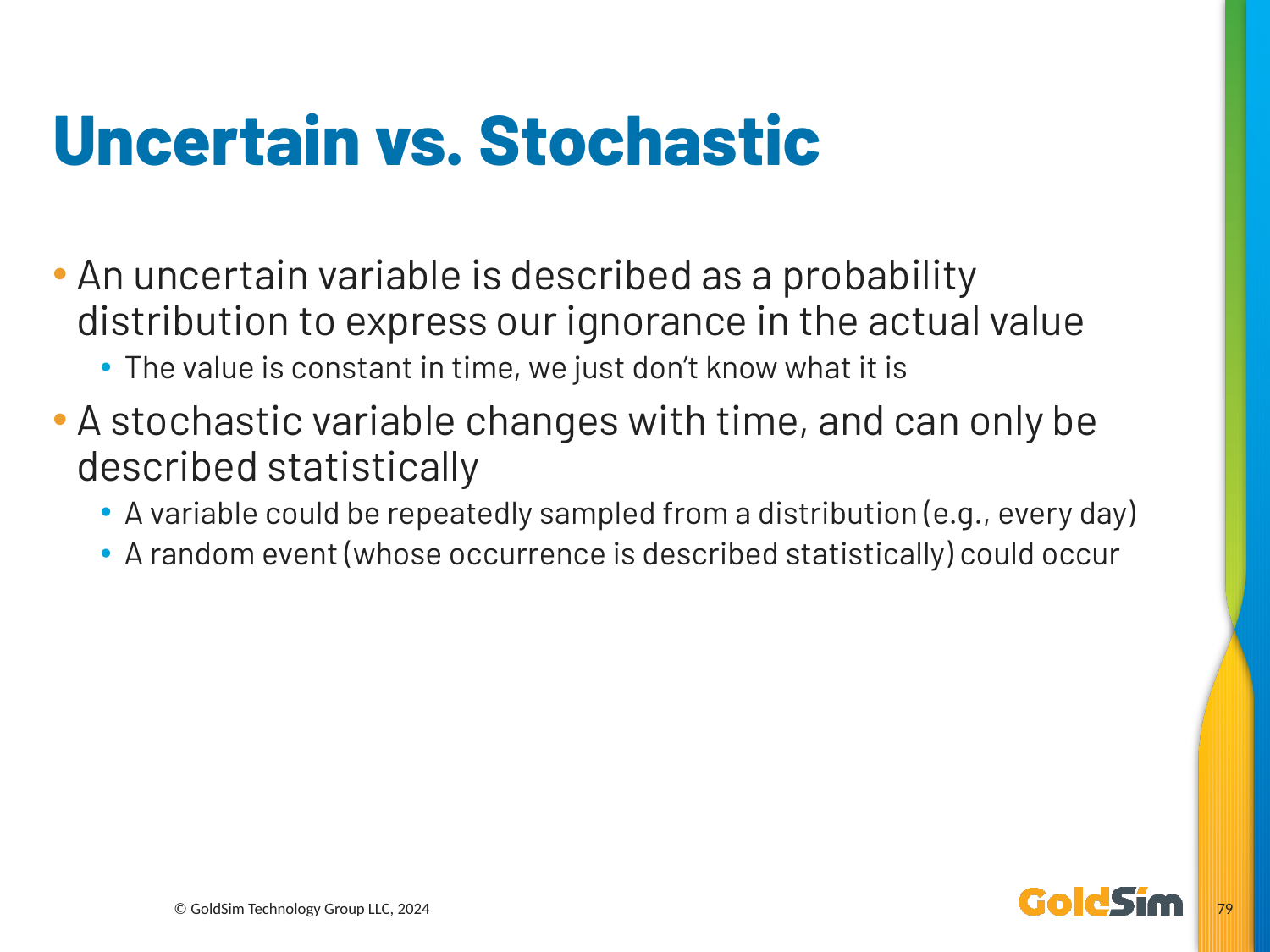

# Uncertain vs. Stochastic
An uncertain variable is described as a probability distribution to express our ignorance in the actual value
The value is constant in time, we just don’t know what it is
A stochastic variable changes with time, and can only be described statistically
A variable could be repeatedly sampled from a distribution (e.g., every day)
A random event (whose occurrence is described statistically) could occur
© GoldSim Technology Group LLC, 2024
79